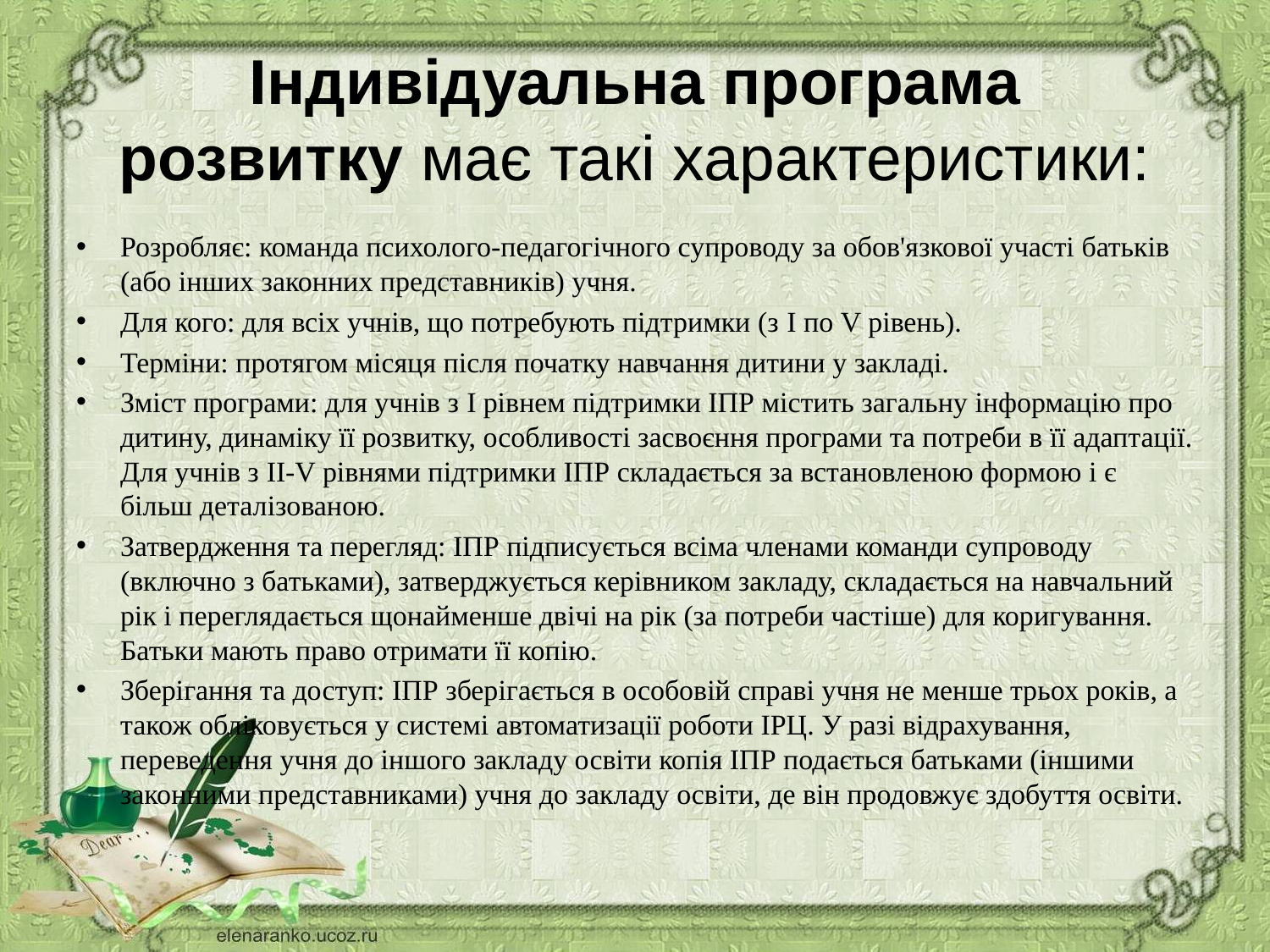

# Індивідуальна програма розвитку має такі характеристики:
Розробляє: команда психолого-педагогічного супроводу за обов'язкової участі батьків (або інших законних представників) учня.
Для кого: для всіх учнів, що потребують підтримки (з I по V рівень).
Терміни: протягом місяця після початку навчання дитини у закладі.
Зміст програми: для учнів з I рівнем підтримки ІПР містить загальну інформацію про дитину, динаміку її розвитку, особливості засвоєння програми та потреби в її адаптації. Для учнів з II-V рівнями підтримки ІПР складається за встановленою формою і є більш деталізованою.
Затвердження та перегляд: ІПР підписується всіма членами команди супроводу (включно з батьками), затверджується керівником закладу, складається на навчальний рік і переглядається щонайменше двічі на рік (за потреби частіше) для коригування. Батьки мають право отримати її копію.
Зберігання та доступ: ІПР зберігається в особовій справі учня не менше трьох років, а також обліковується у системі автоматизації роботи ІРЦ. У разі відрахування, переведення учня до іншого закладу освіти копія ІПР подається батьками (іншими законними представниками) учня до закладу освіти, де він продовжує здобуття освіти.